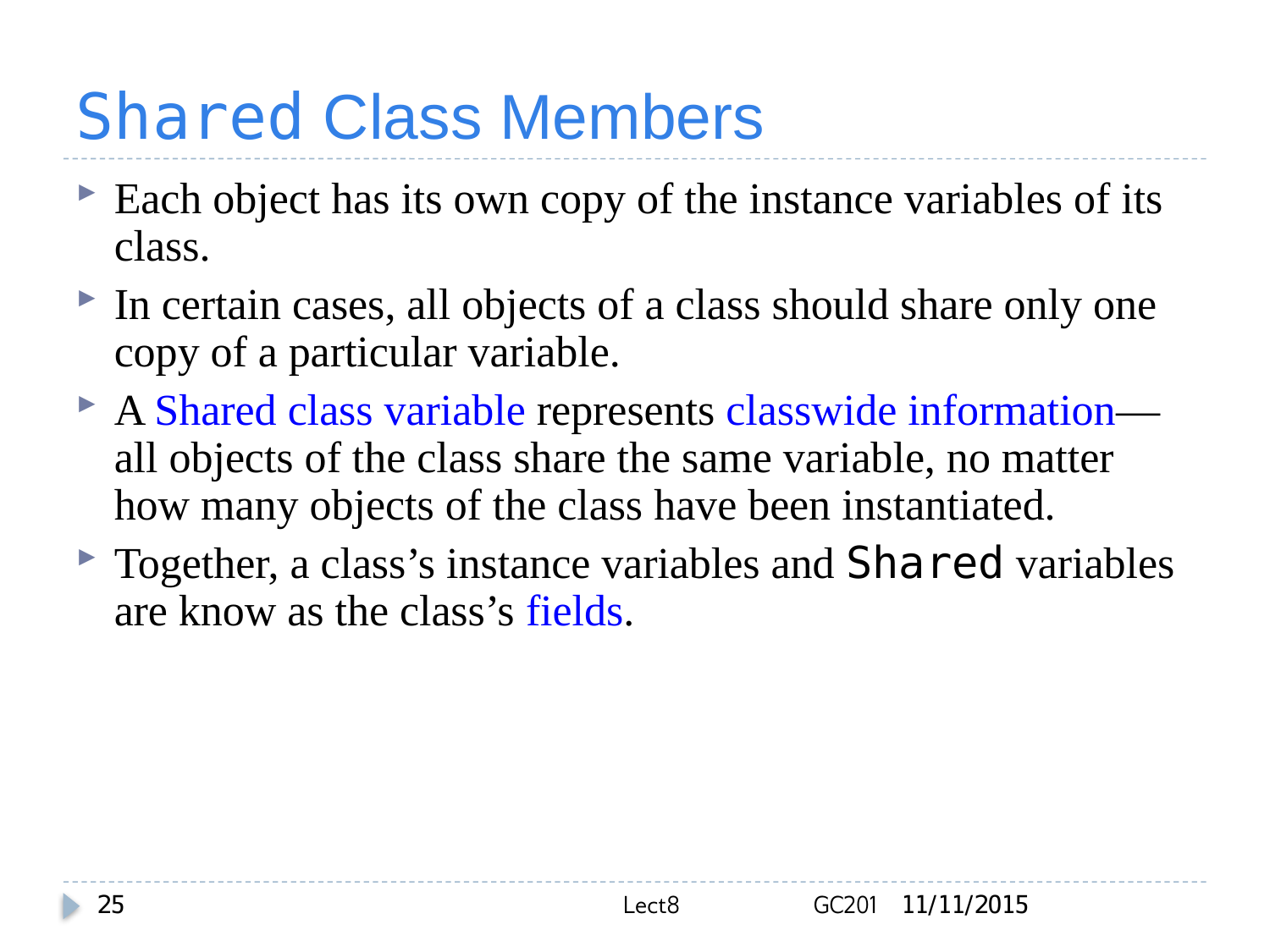

# Shared Class Members
Each object has its own copy of the instance variables of its class.
In certain cases, all objects of a class should share only one copy of a particular variable.
A Shared class variable represents classwide information—all objects of the class share the same variable, no matter how many objects of the class have been instantiated.
Together, a class’s instance variables and Shared variables are know as the class’s fields.
25
Lect8                  GC201
11/11/2015